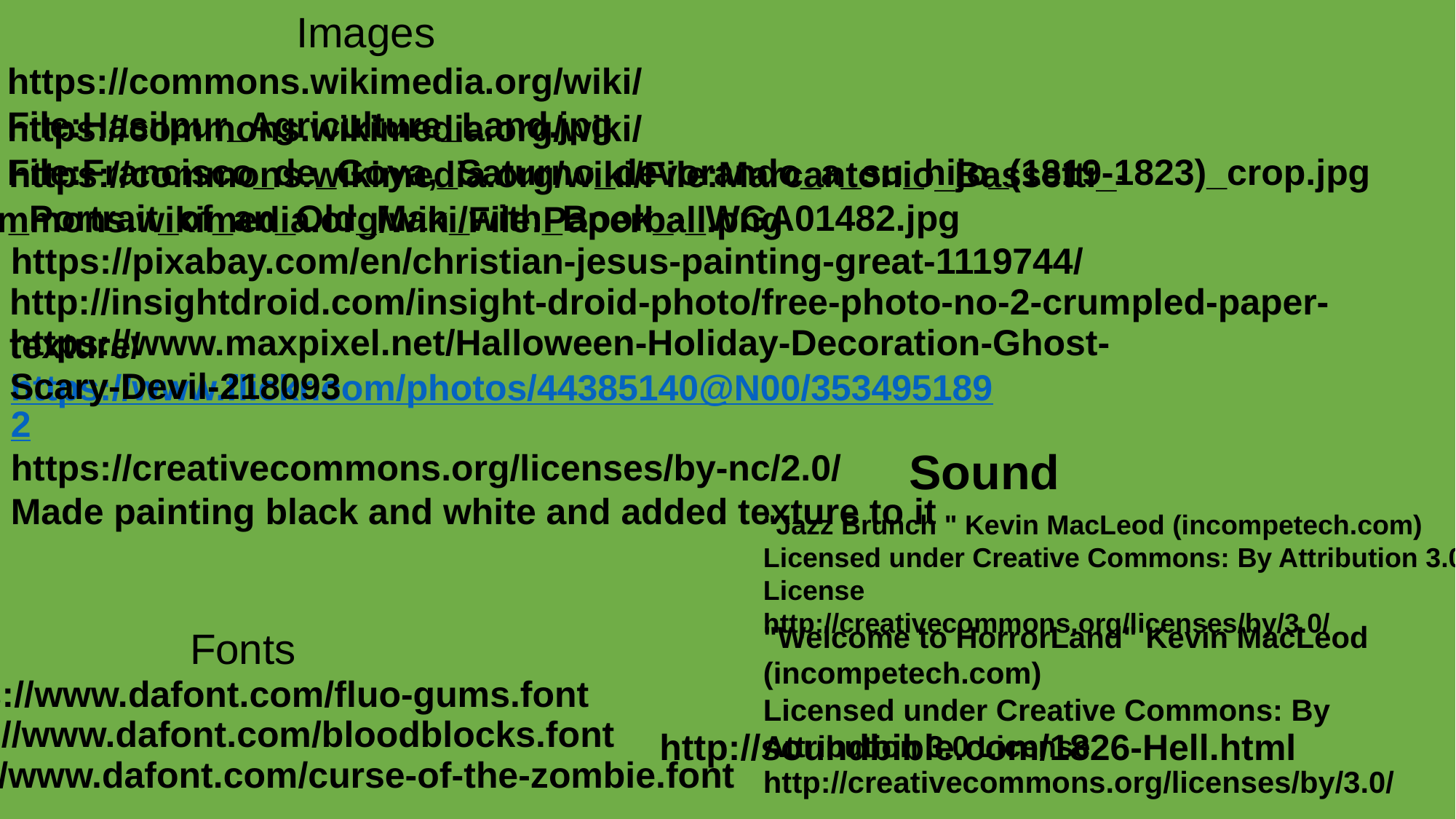

Images
https://commons.wikimedia.org/wiki/File:Hasilpur_Agriculture_Land.jpg
https://commons.wikimedia.org/wiki/File:Francisco_de_Goya,_Saturno_devorando_a_su_hijo_(1819-1823)_crop.jpg
https://commons.wikimedia.org/wiki/File:Marcantonio_Bassetti_-_Portrait_of_an_Old_Man_with_Book_-_WGA01482.jpg
https://commons.wikimedia.org/wiki/File:Paperball.png
https://pixabay.com/en/christian-jesus-painting-great-1119744/
http://insightdroid.com/insight-droid-photo/free-photo-no-2-crumpled-paper-texture/
https://www.maxpixel.net/Halloween-Holiday-Decoration-Ghost-Scary-Devil-218093
https://www.flickr.com/photos/44385140@N00/3534951892
https://creativecommons.org/licenses/by-nc/2.0/
Made painting black and white and added texture to it
Sound
"Jazz Brunch " Kevin MacLeod (incompetech.com)
Licensed under Creative Commons: By Attribution 3.0 License
http://creativecommons.org/licenses/by/3.0/
"Welcome to HorrorLand" Kevin MacLeod (incompetech.com)
Licensed under Creative Commons: By Attribution 3.0 License
http://creativecommons.org/licenses/by/3.0/
Fonts
https://www.dafont.com/fluo-gums.font
https://www.dafont.com/bloodblocks.font
http://soundbible.com/1826-Hell.html
https://www.dafont.com/curse-of-the-zombie.font